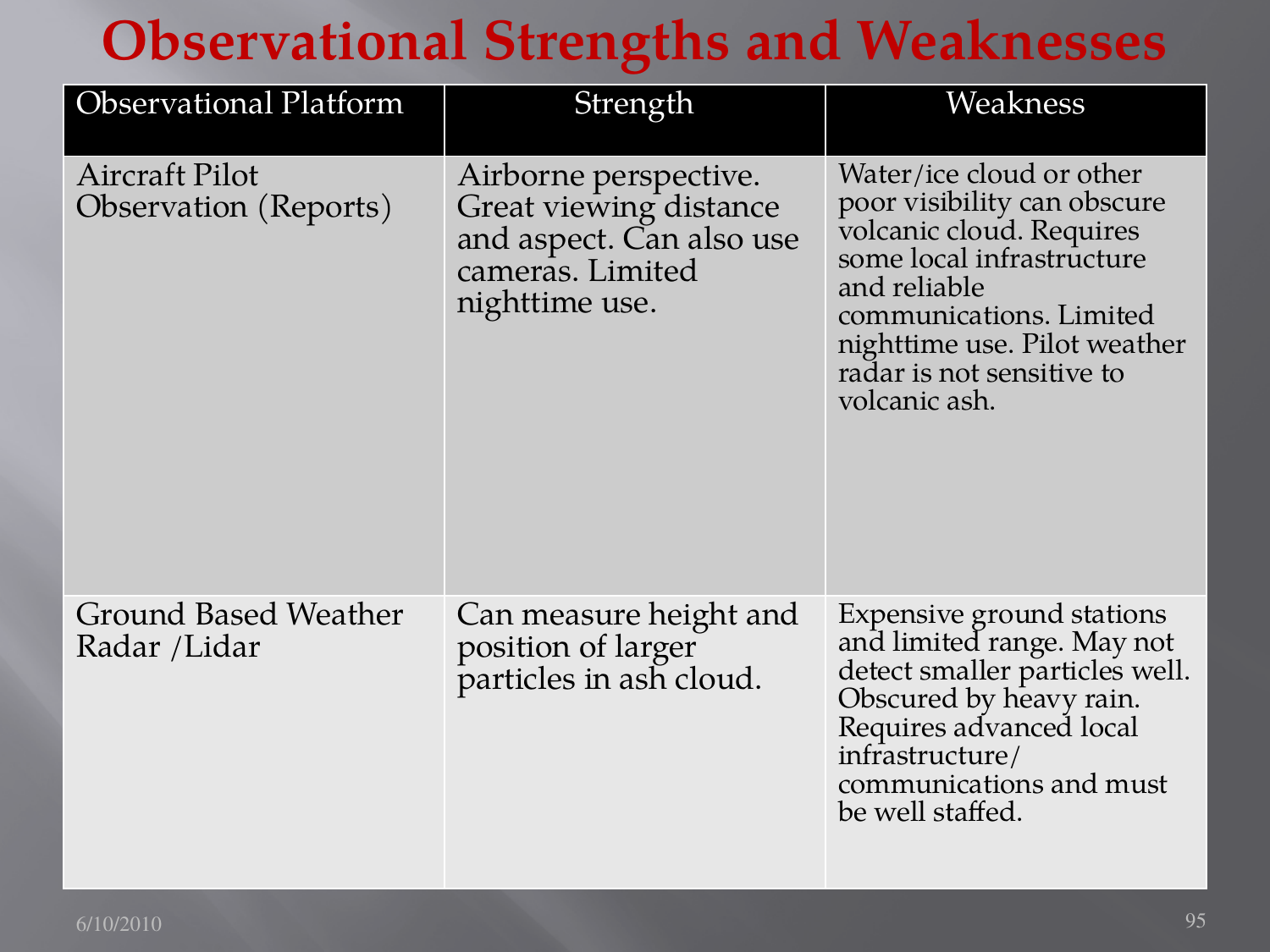

# Observational Strengths and Weaknesses
| Observational Platform | Strength | Weakness |
| --- | --- | --- |
| Aircraft Pilot Observation (Reports) | Airborne perspective. Great viewing distance and aspect. Can also use cameras. Limited nighttime use. | Water/ice cloud or other poor visibility can obscure volcanic cloud. Requires some local infrastructure and reliable communications. Limited nighttime use. Pilot weather radar is not sensitive to volcanic ash. |
| Ground Based Weather Radar /Lidar | Can measure height and position of larger particles in ash cloud. | Expensive ground stations and limited range. May not detect smaller particles well. Obscured by heavy rain. Requires advanced local infrastructure/ communications and must be well staffed. |
6/10/2010
95